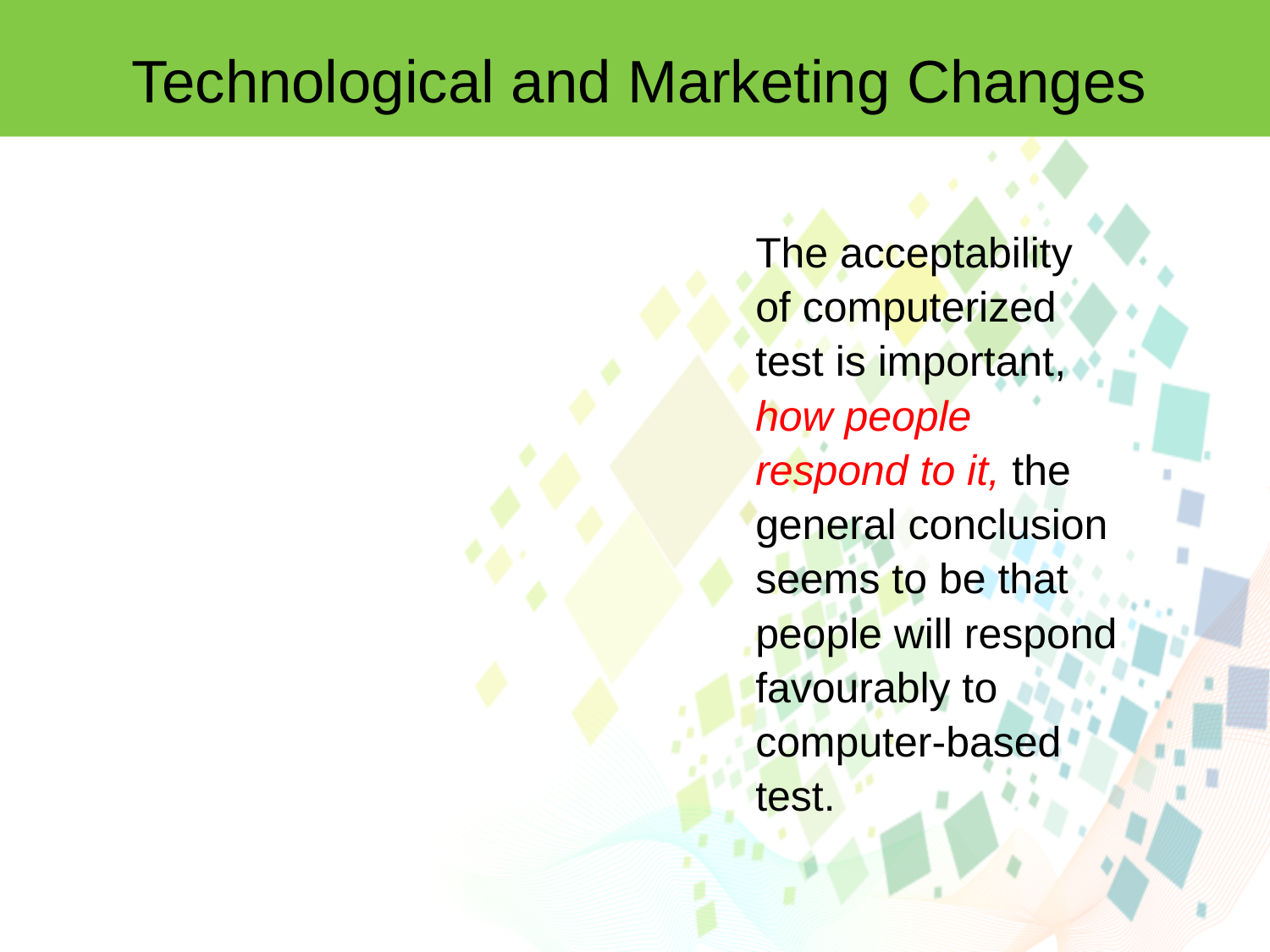

Technological and Marketing Changes
The acceptability of computerized test is important, how people respond to it, the general conclusion seems to be that people will respond favourably to computer-based test.